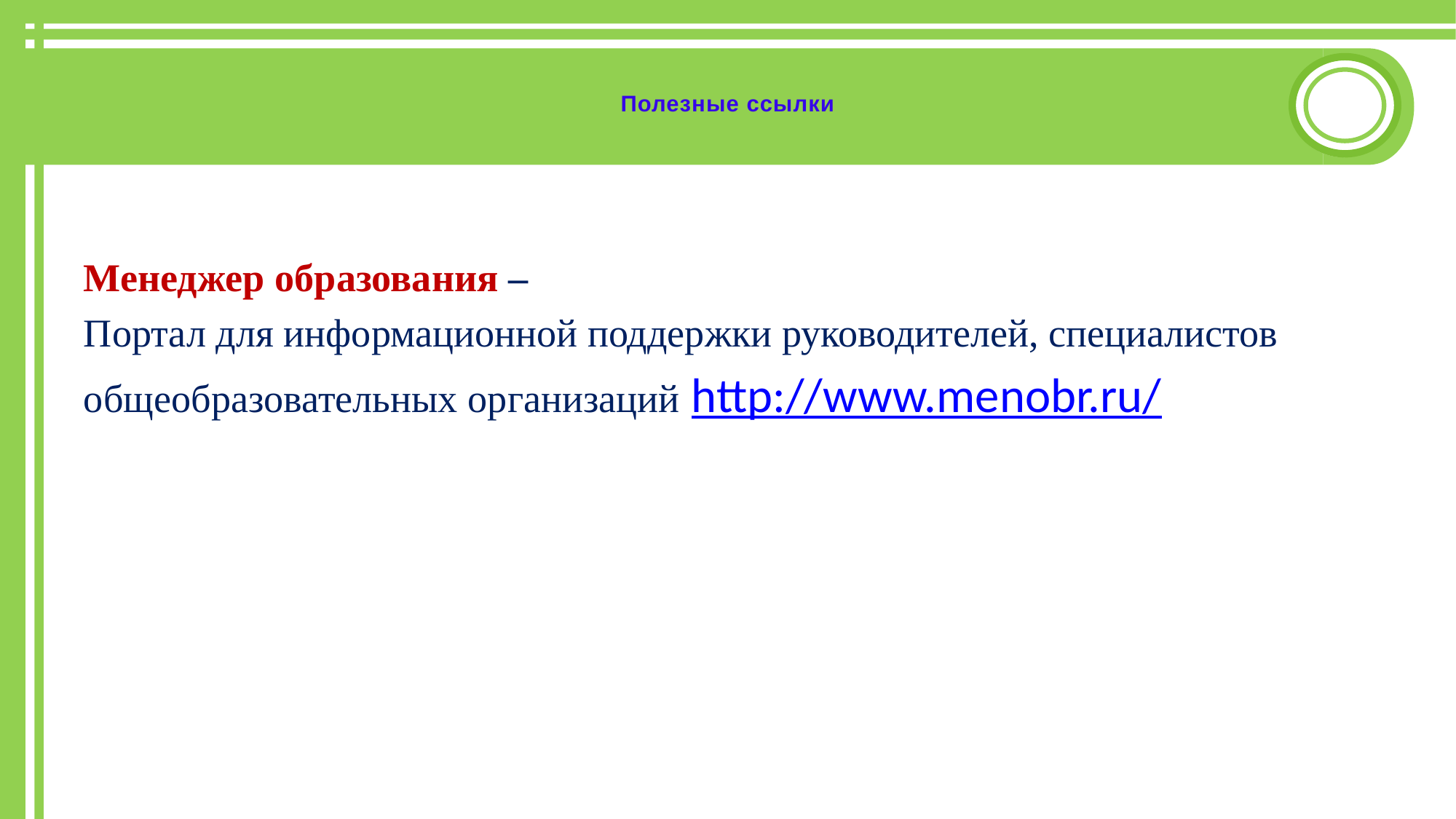

# Полезные ссылки

Менеджер образования –
Портал для информационной поддержки руководителей, специалистов
общеобразовательных организаций http://www.menobr.ru/